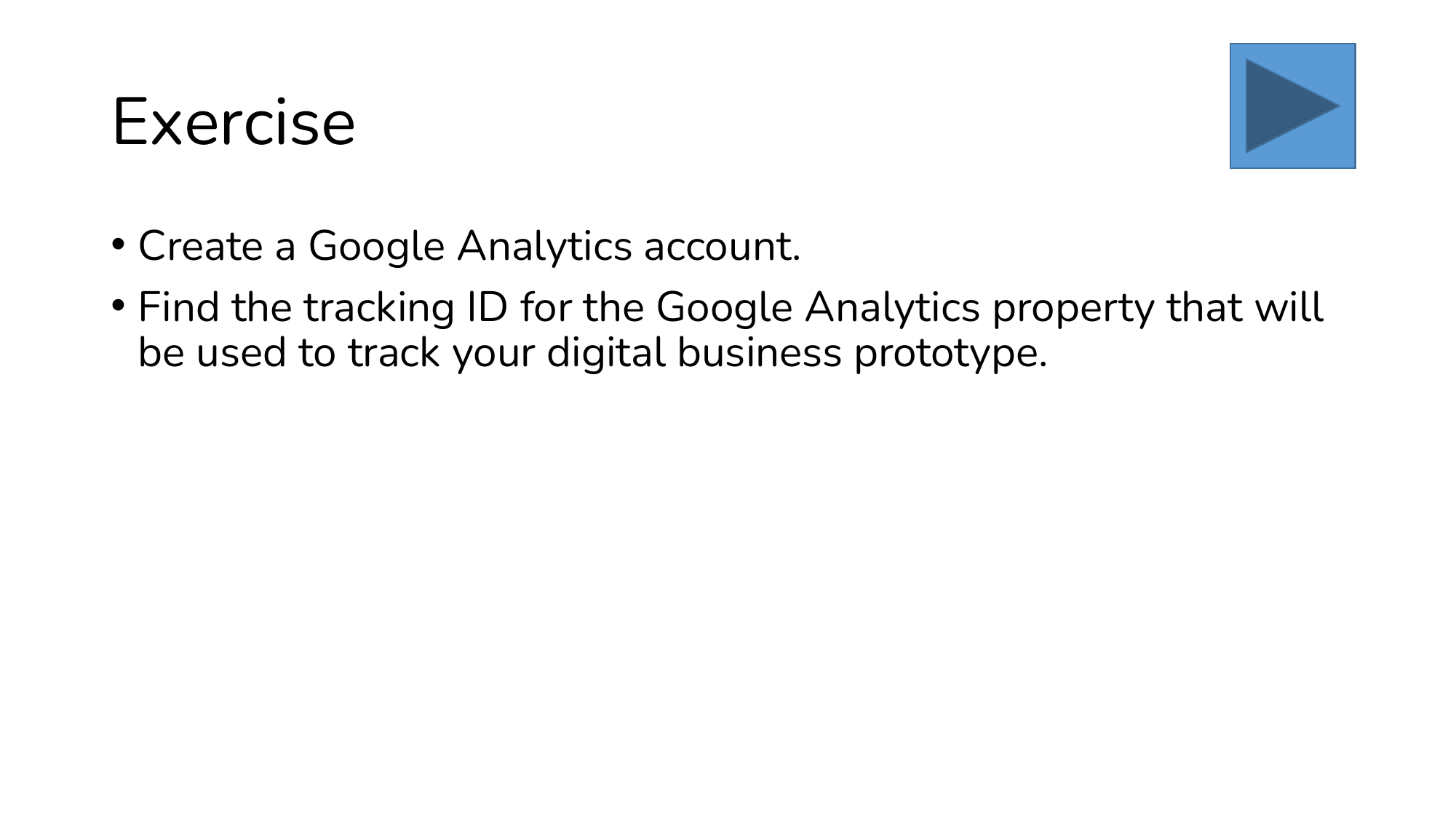

# Exercise

Create a Google Analytics account.
Find the tracking ID for the Google Analytics property that will be used to track your digital business prototype.